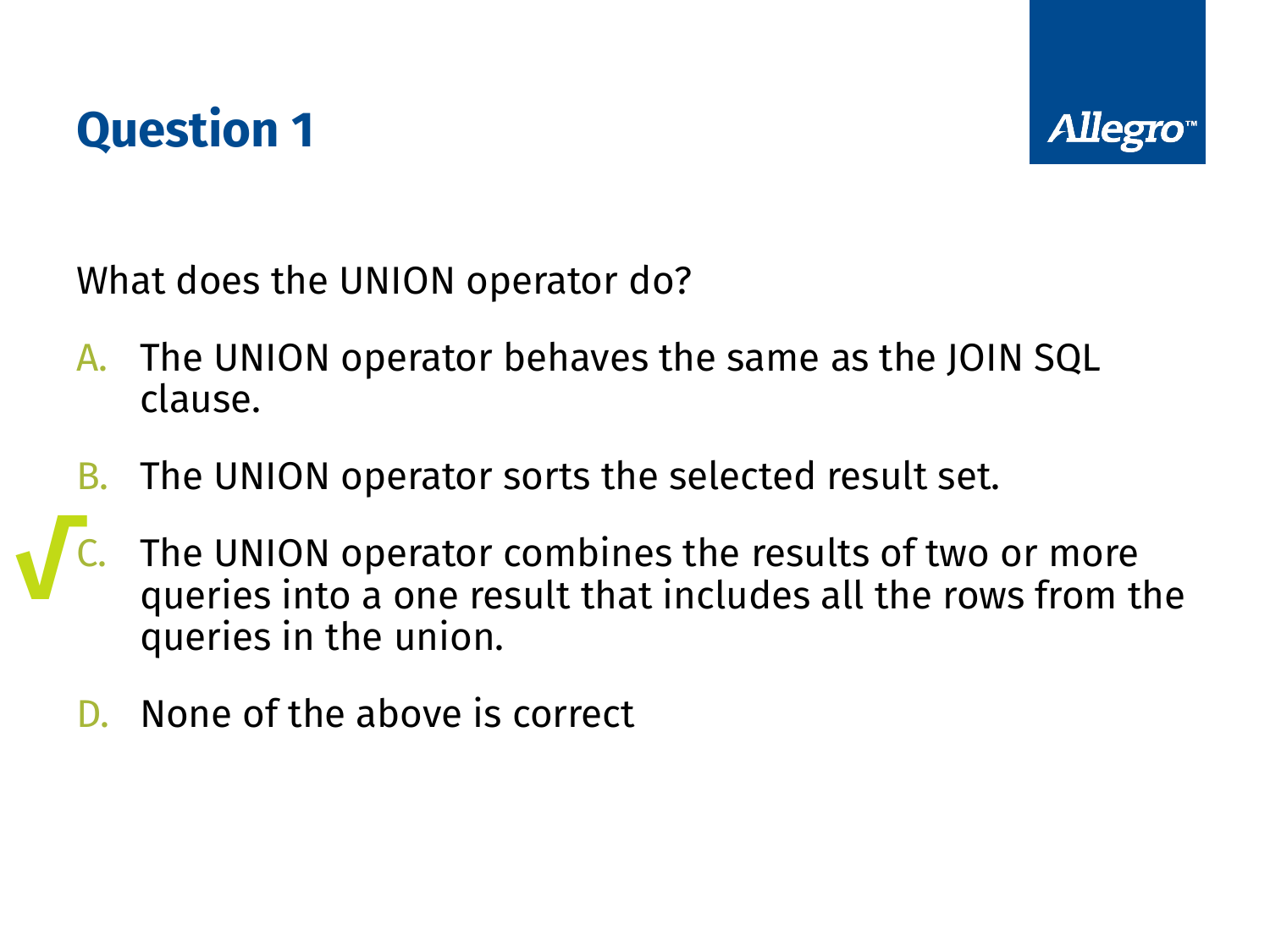

# Question 1

What does the UNION operator do?
The UNION operator behaves the same as the JOIN SQL clause.
The UNION operator sorts the selected result set.
The UNION operator combines the results of two or more queries into a one result that includes all the rows from the queries in the union.
None of the above is correct
√